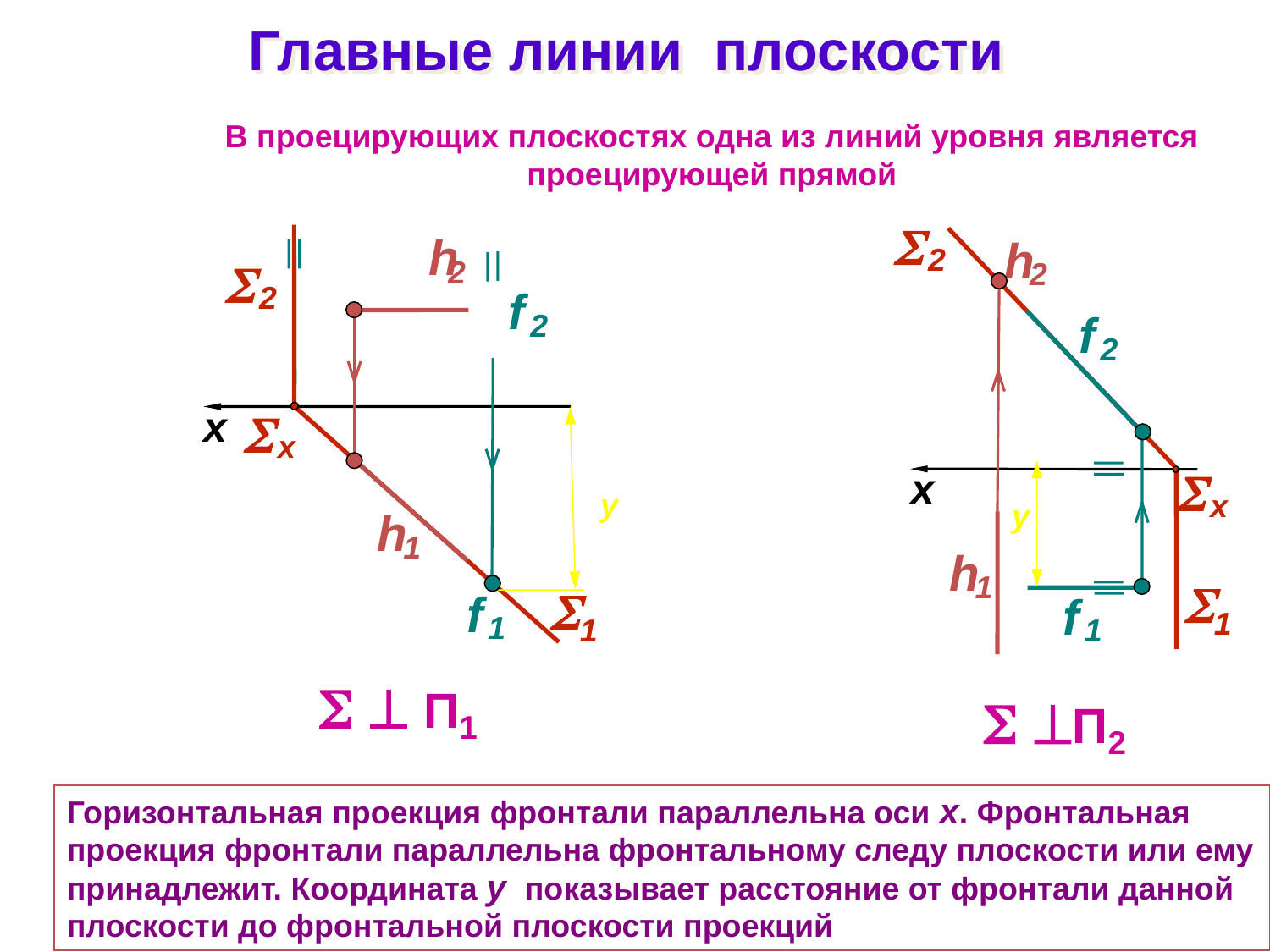

Главные линии  плоскости
В проецирующих плоскостях одна из линий уровня является проецирующей прямой

Σ
2
h
2

h
1
h
2

h
1

Σ
2
f
2

f
1
f
2

f
1

x
Σ
х

y

y
Σ
х
x

Σ
1
Σ
1
Σ ⊥ П1
Σ ⊥П2
Горизонтальная проекция фронтали параллельна оси x. Фронтальная проекция фронтали параллельна фронтальному следу плоскости или ему принадлежит. Координата y  показывает расстояние от фронтали данной плоскости до фронтальной плоскости проекций